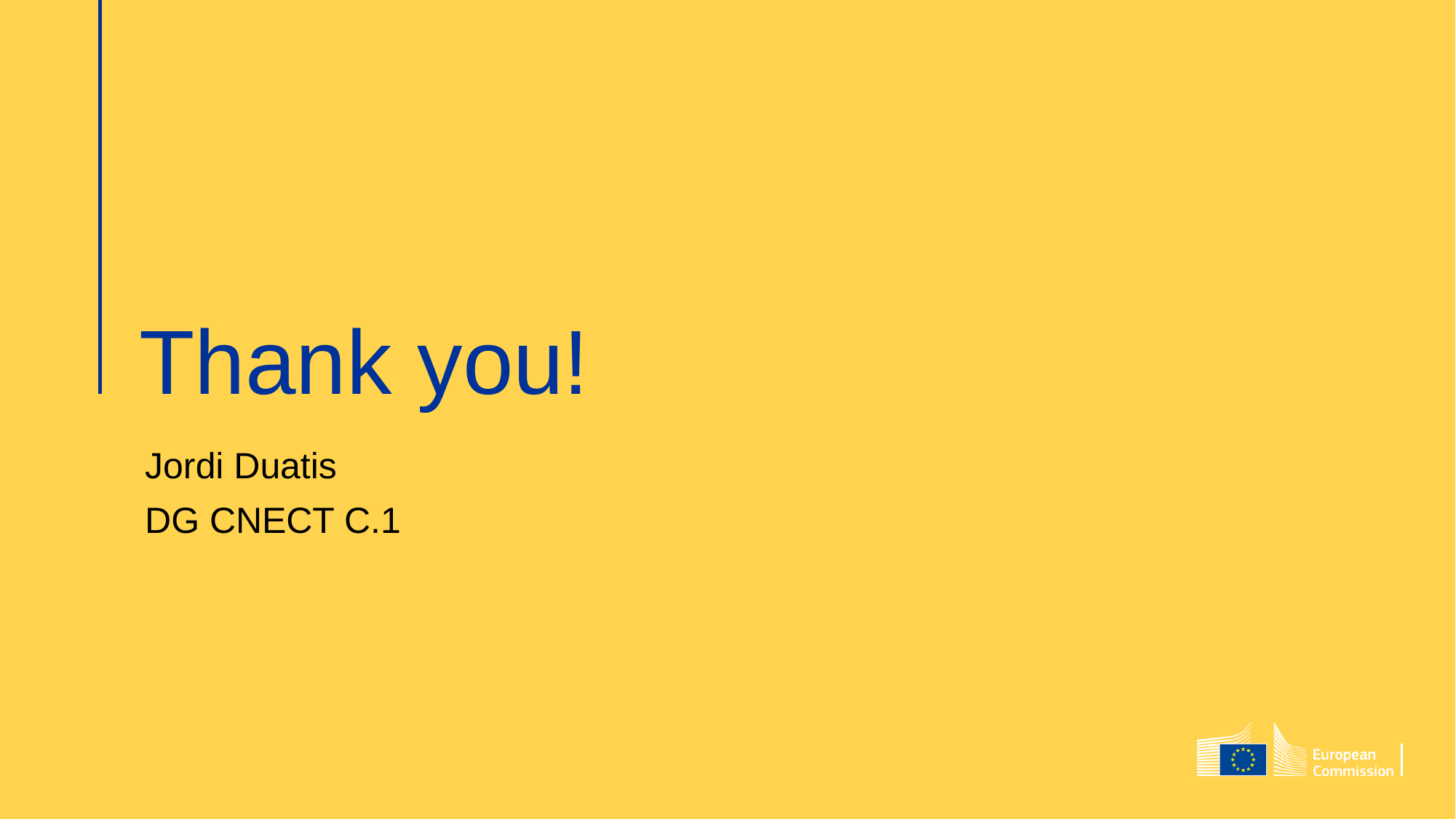

# Thank you!
Jordi Duatis
DG CNECT C.1